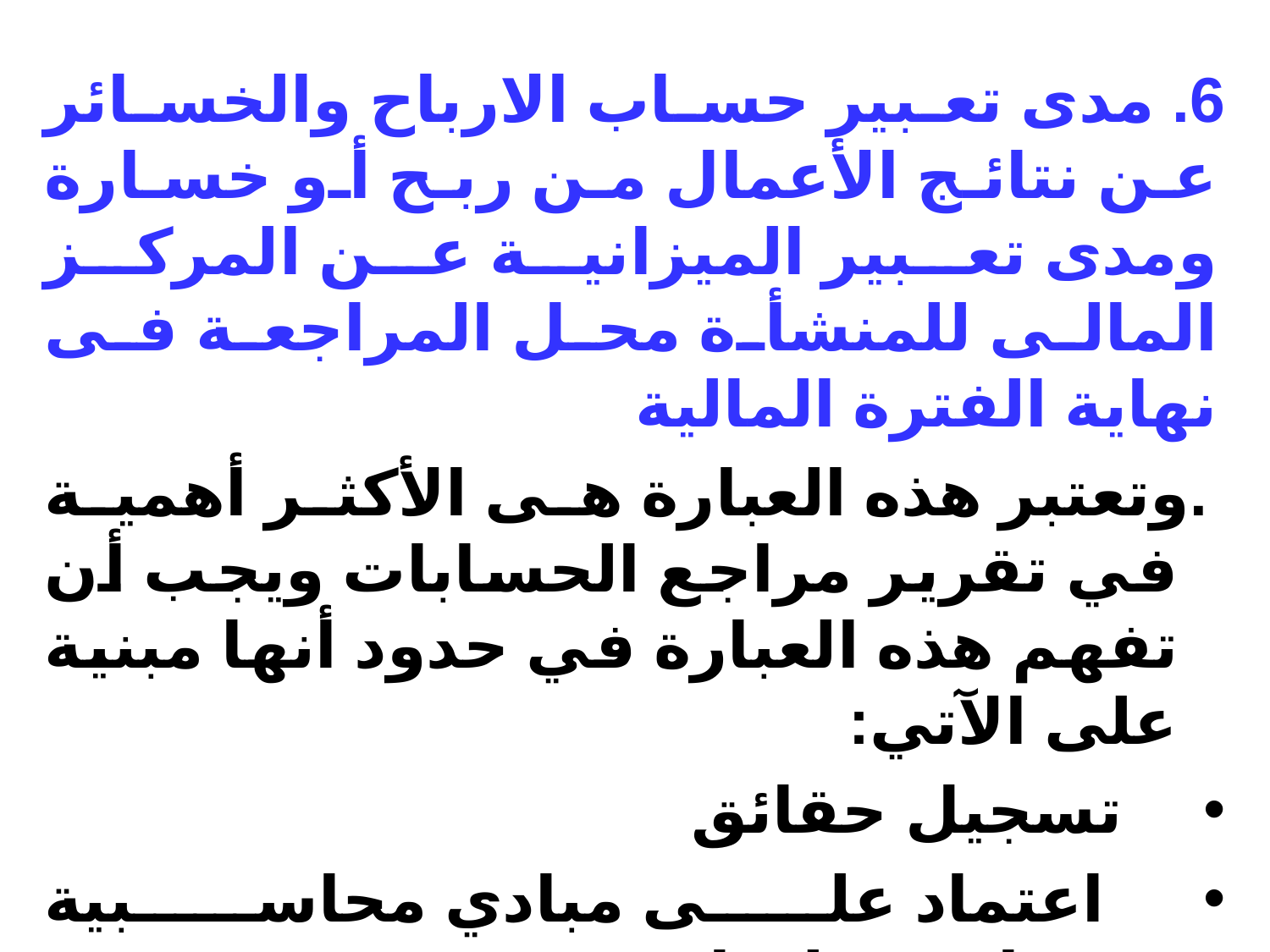

6. مدى تعبير حساب الارباح والخسائر عن نتائج الأعمال من ربح أو خسارة ومدى تعبير الميزانية عن المركز المالى للمنشأة محل المراجعة فى نهاية الفترة المالية
 .وتعتبر هذه العبارة هى الأكثر أهمية في تقرير مراجع الحسابات ويجب أن تفهم هذه العبارة في حدود أنها مبنية على الآتي:
تسجيل حقائق
 اعتماد على مبادي محاسبية متعارف عليها .
 تقديرات شخصية .